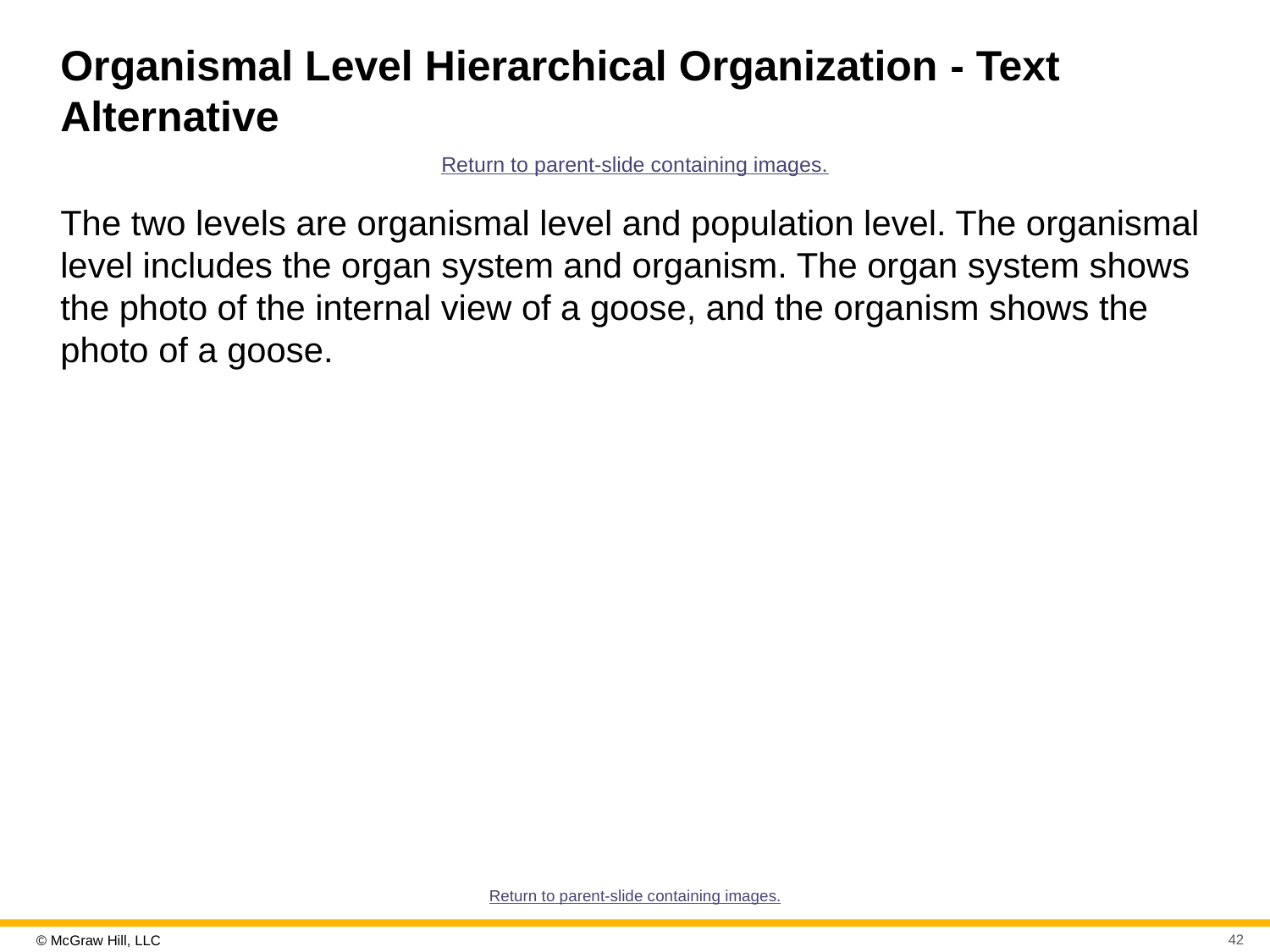

# Organismal Level Hierarchical Organization - Text Alternative
Return to parent-slide containing images.
The two levels are organismal level and population level. The organismal level includes the organ system and organism. The organ system shows the photo of the internal view of a goose, and the organism shows the photo of a goose.
Return to parent-slide containing images.
42